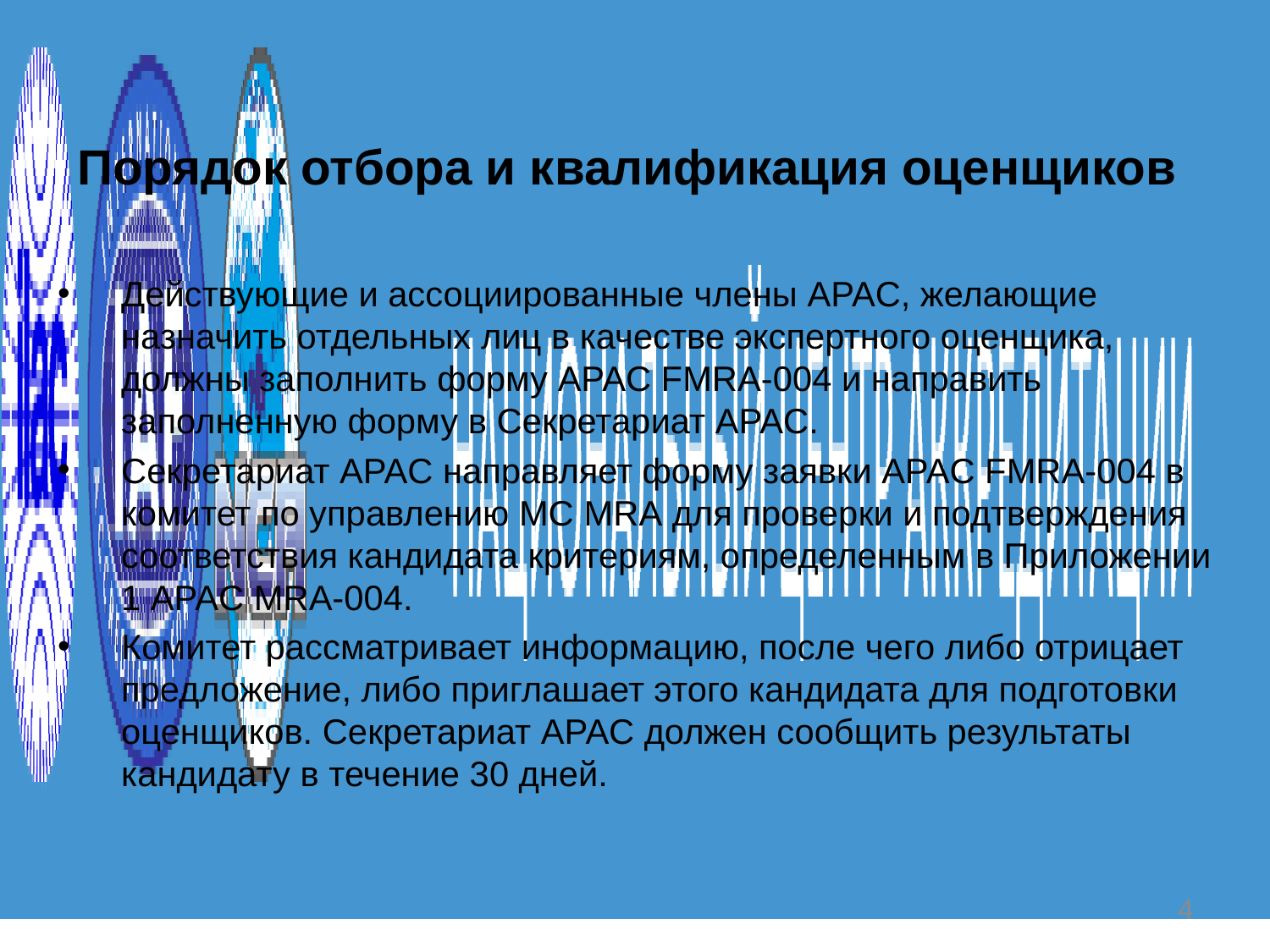

# Порядок отбора и квалификация оценщиков

Действующие и ассоциированные члены APAC, желающие назначить отдельных лиц в качестве экспертного оценщика, должны заполнить форму APAC FMRA-004 и направить заполненную форму в Секретариат APAC.
Секретариат APAC направляет форму заявки APAC FMRA-004 в комитет по управлению MC MRA для проверки и подтверждения соответствия кандидата критериям, определенным в Приложении 1 APAC MRA-004.
Комитет рассматривает информацию, после чего либо отрицает предложение, либо приглашает этого кандидата для подготовки оценщиков. Секретариат APAC должен сообщить результаты кандидату в течение 30 дней.

4